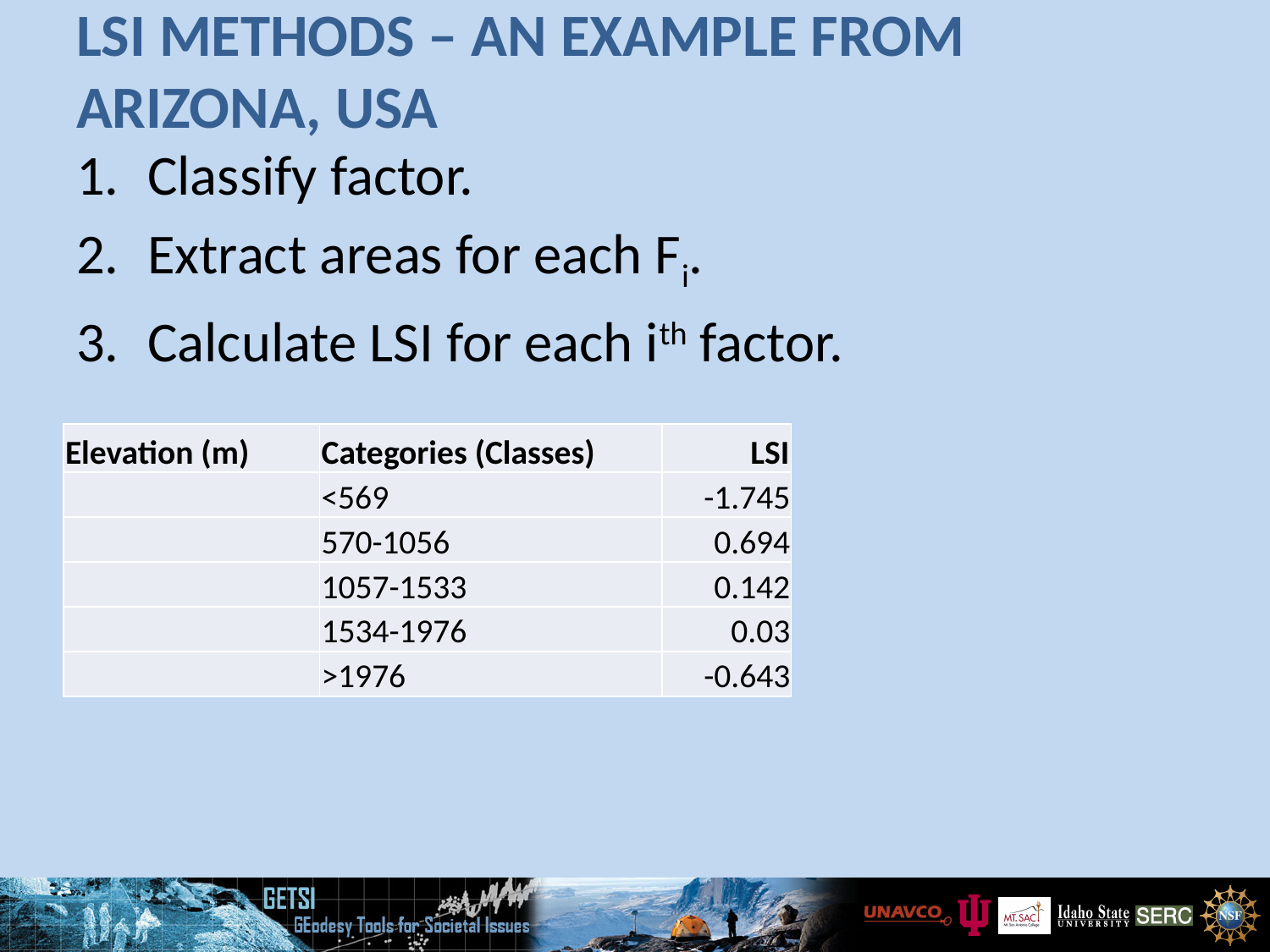

# LSI Methods – an example from Arizona, USA
Classify factor.
Extract areas for each Fi.
Calculate LSI for each ith factor.
| Elevation (m) | Categories (Classes) | LSI |
| --- | --- | --- |
|  | <569 | -1.745 |
|  | 570-1056 | 0.694 |
|  | 1057-1533 | 0.142 |
|  | 1534-1976 | 0.03 |
|  | >1976 | -0.643 |